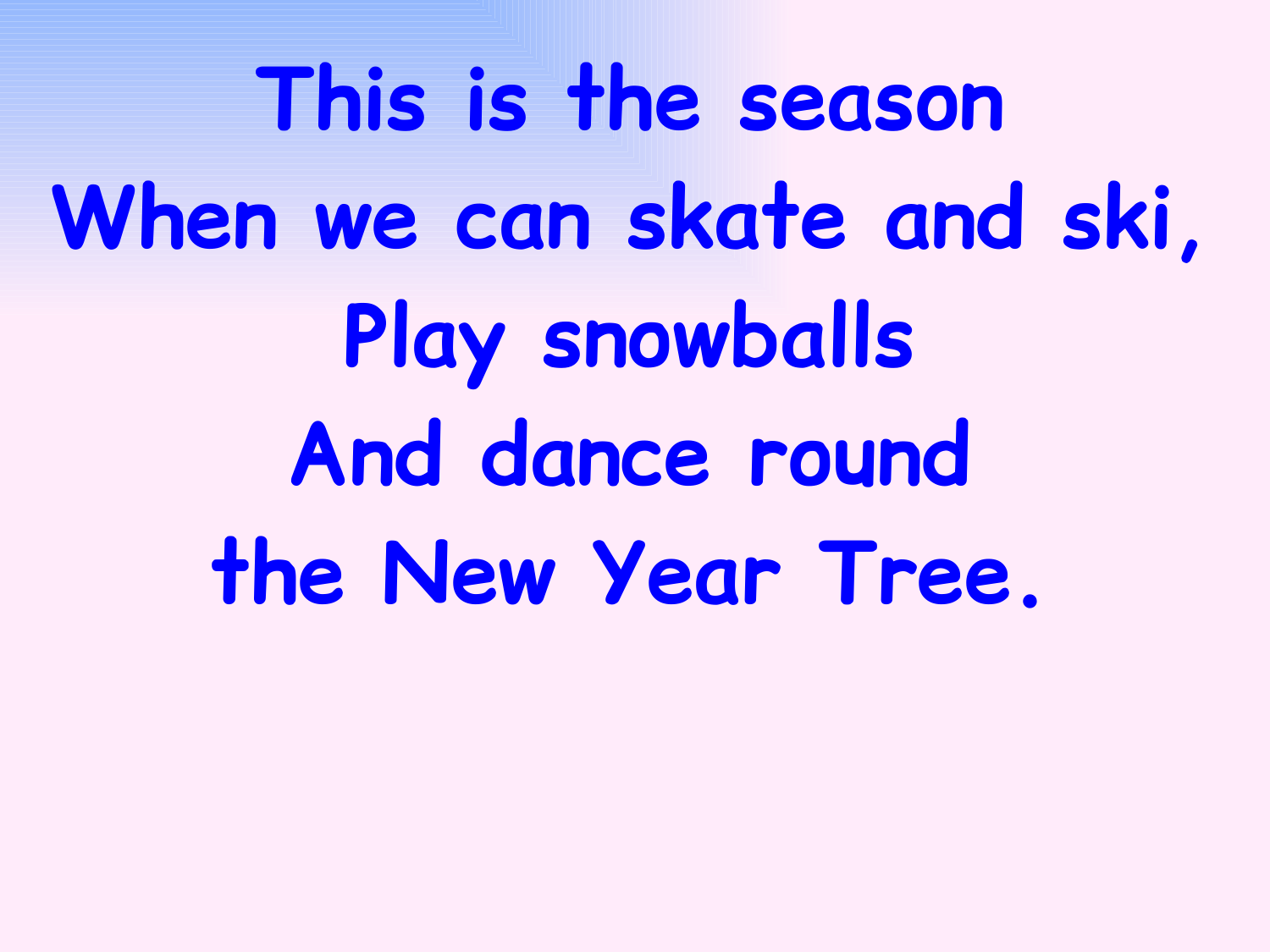

# This is the season
When we can skate and ski,
Play snowballs
And dance round
the New Year Tree.